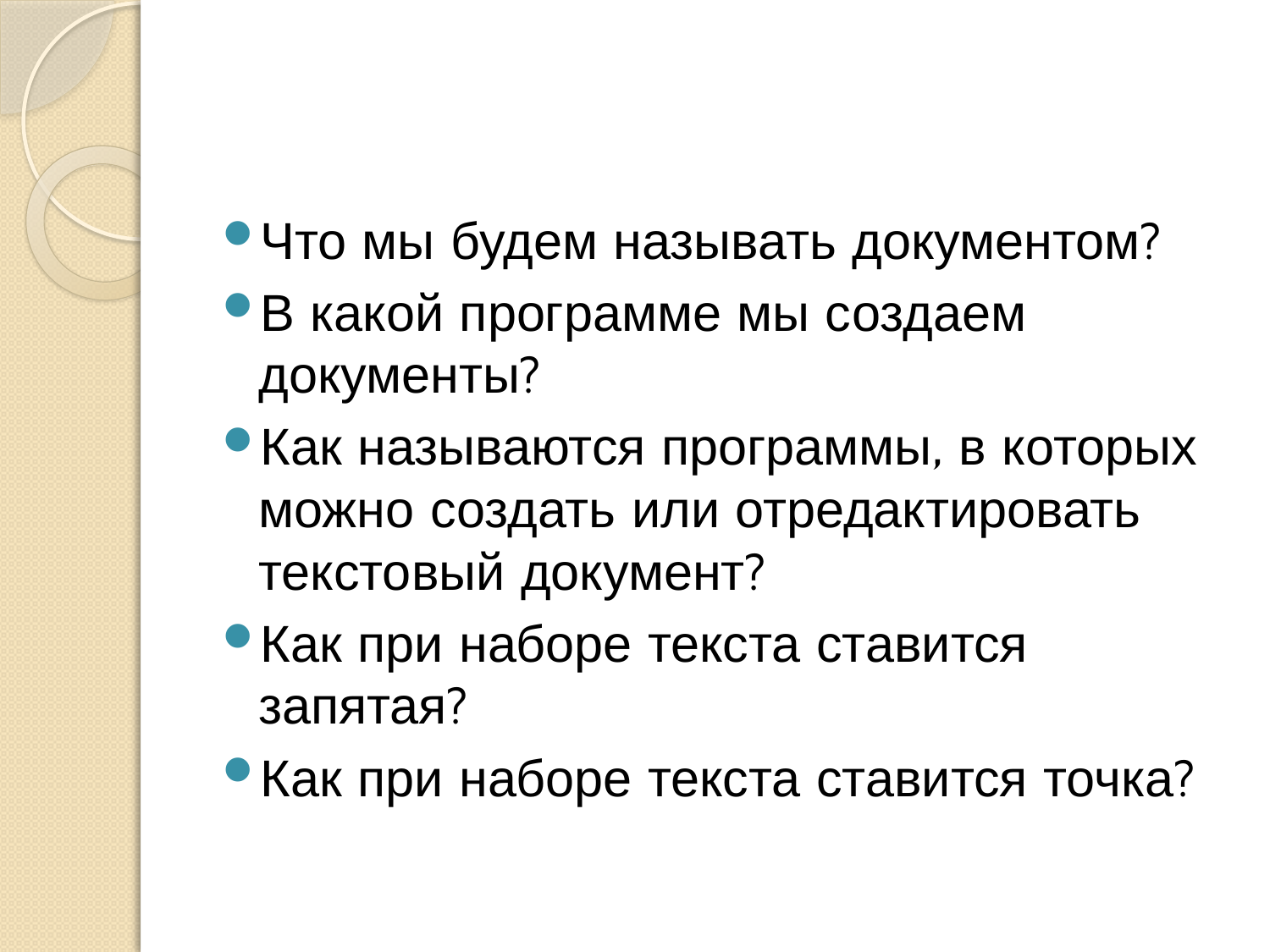

#
Что мы будем называть документом?
В какой программе мы создаем документы?
Как называются программы, в которых можно создать или отредактировать текстовый документ?
Как при наборе текста ставится запятая?
Как при наборе текста ставится точка?